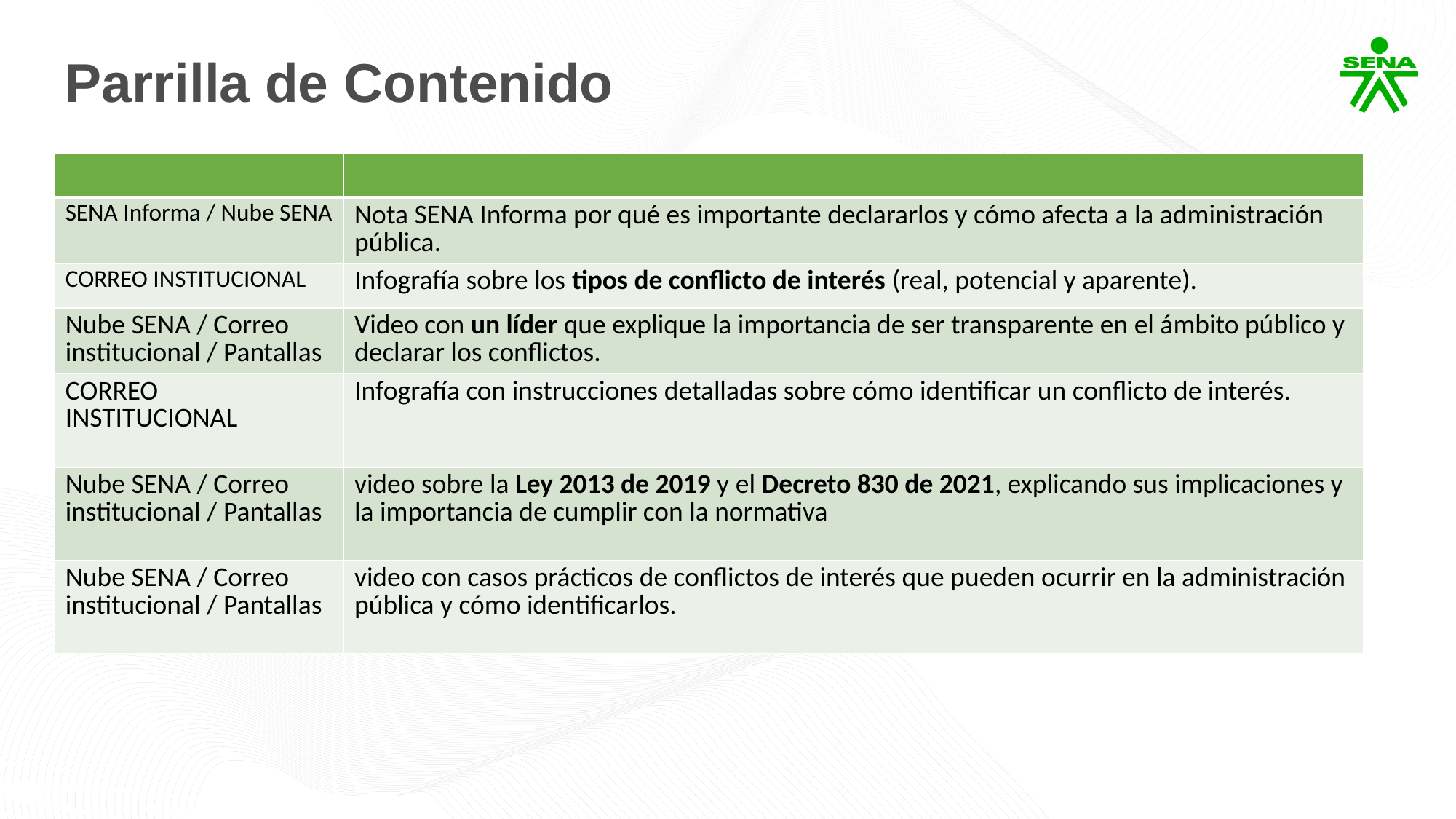

Parrilla de Contenido

|  |  |
| --- | --- |
| SENA Informa / Nube SENA | Nota SENA Informa por qué es importante declararlos y cómo afecta a la administración pública. |
| CORREO INSTITUCIONAL | Infografía sobre los tipos de conflicto de interés (real, potencial y aparente). |
| Nube SENA / Correo institucional / Pantallas | Video con un líder que explique la importancia de ser transparente en el ámbito público y declarar los conflictos. |
| CORREO INSTITUCIONAL | Infografía con instrucciones detalladas sobre cómo identificar un conflicto de interés. |
| Nube SENA / Correo institucional / Pantallas | video sobre la Ley 2013 de 2019 y el Decreto 830 de 2021, explicando sus implicaciones y la importancia de cumplir con la normativa |
| Nube SENA / Correo institucional / Pantallas | video con casos prácticos de conflictos de interés que pueden ocurrir en la administración pública y cómo identificarlos. |